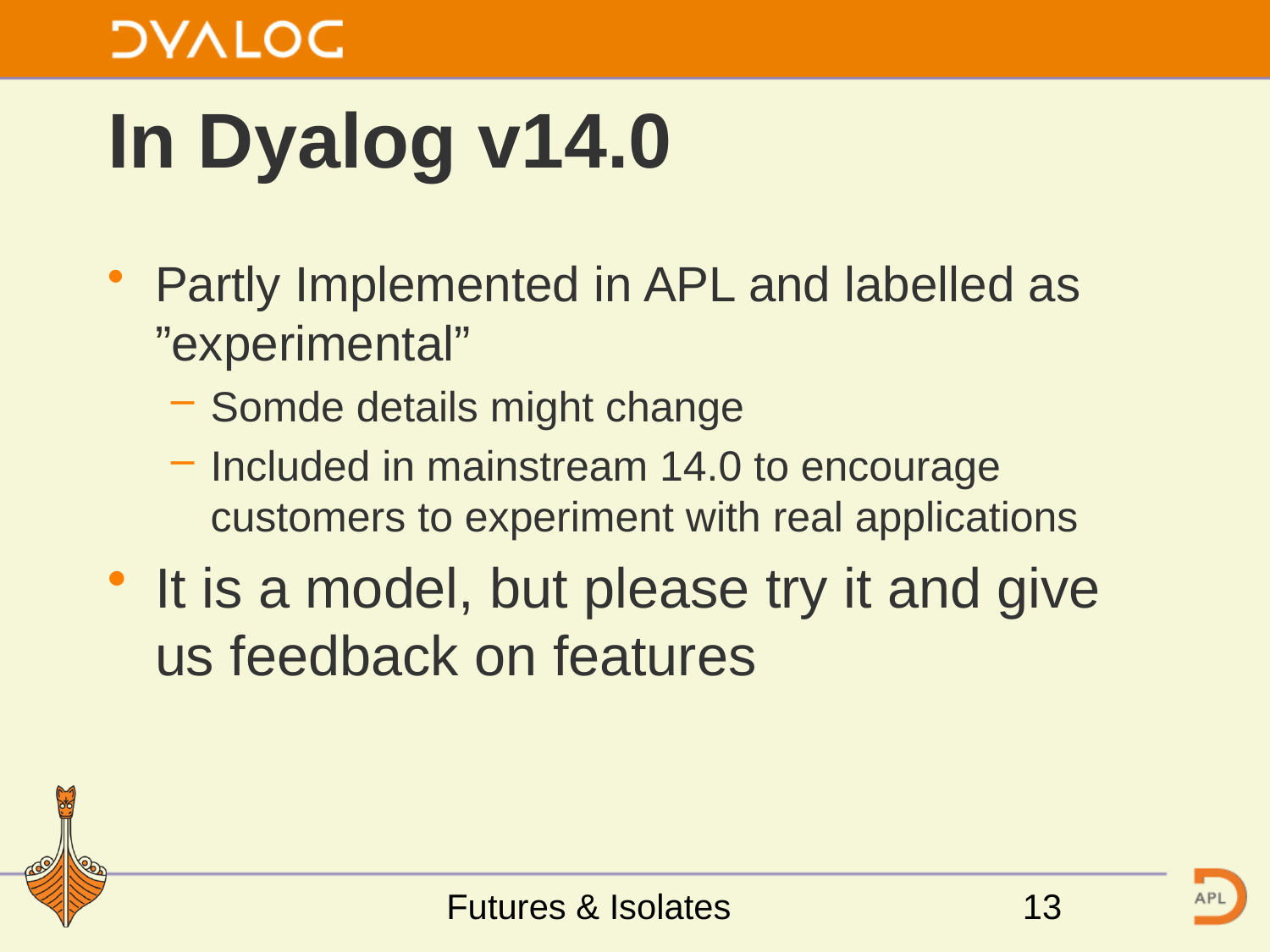

# In Dyalog v14.0
Partly Implemented in APL and labelled as ”experimental”
Somde details might change
Included in mainstream 14.0 to encourage customers to experiment with real applications
It is a model, but please try it and give us feedback on features

Futures & Isolates
13